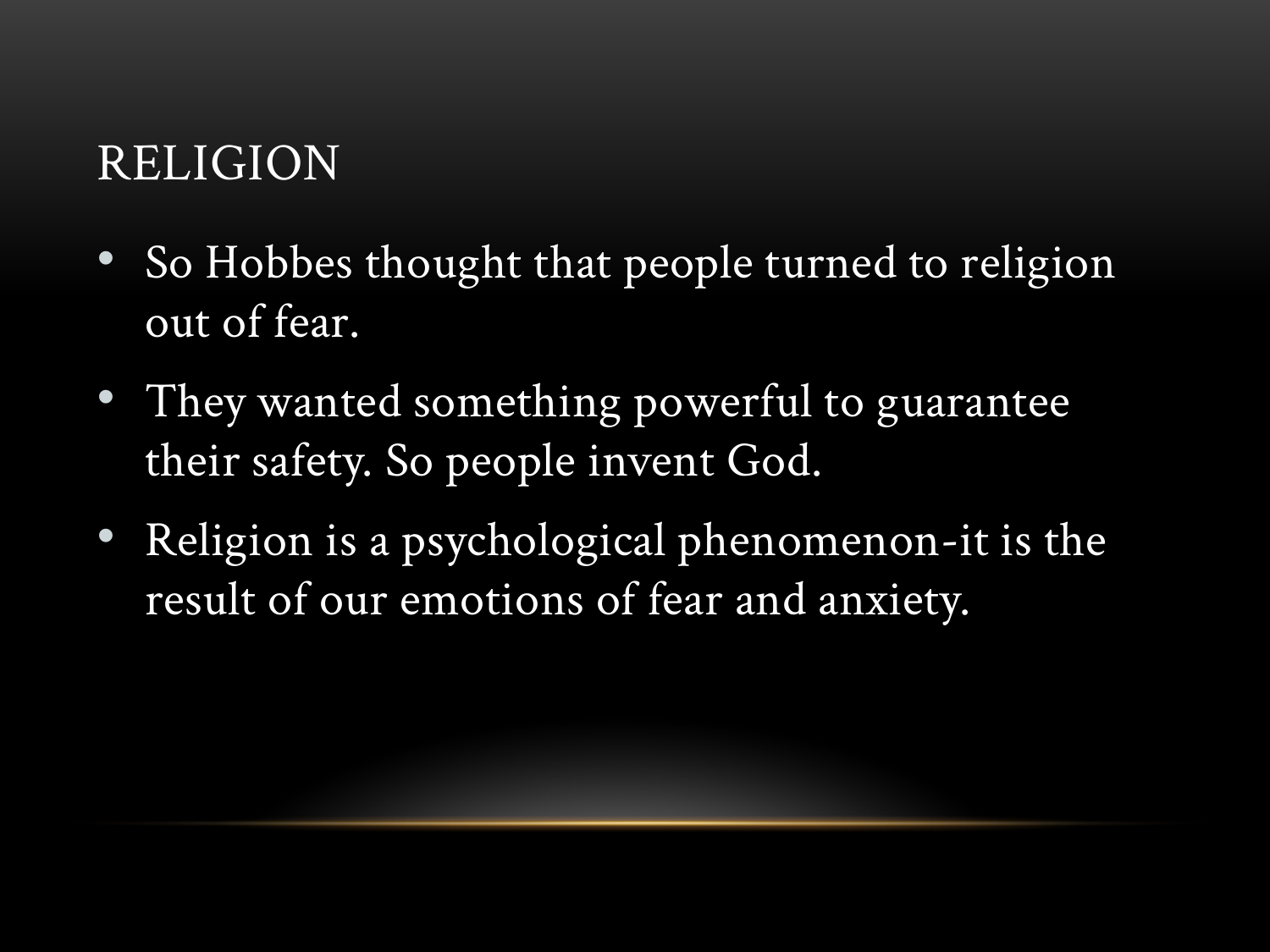

# religion
So Hobbes thought that people turned to religion out of fear.
They wanted something powerful to guarantee their safety. So people invent God.
Religion is a psychological phenomenon-it is the result of our emotions of fear and anxiety.